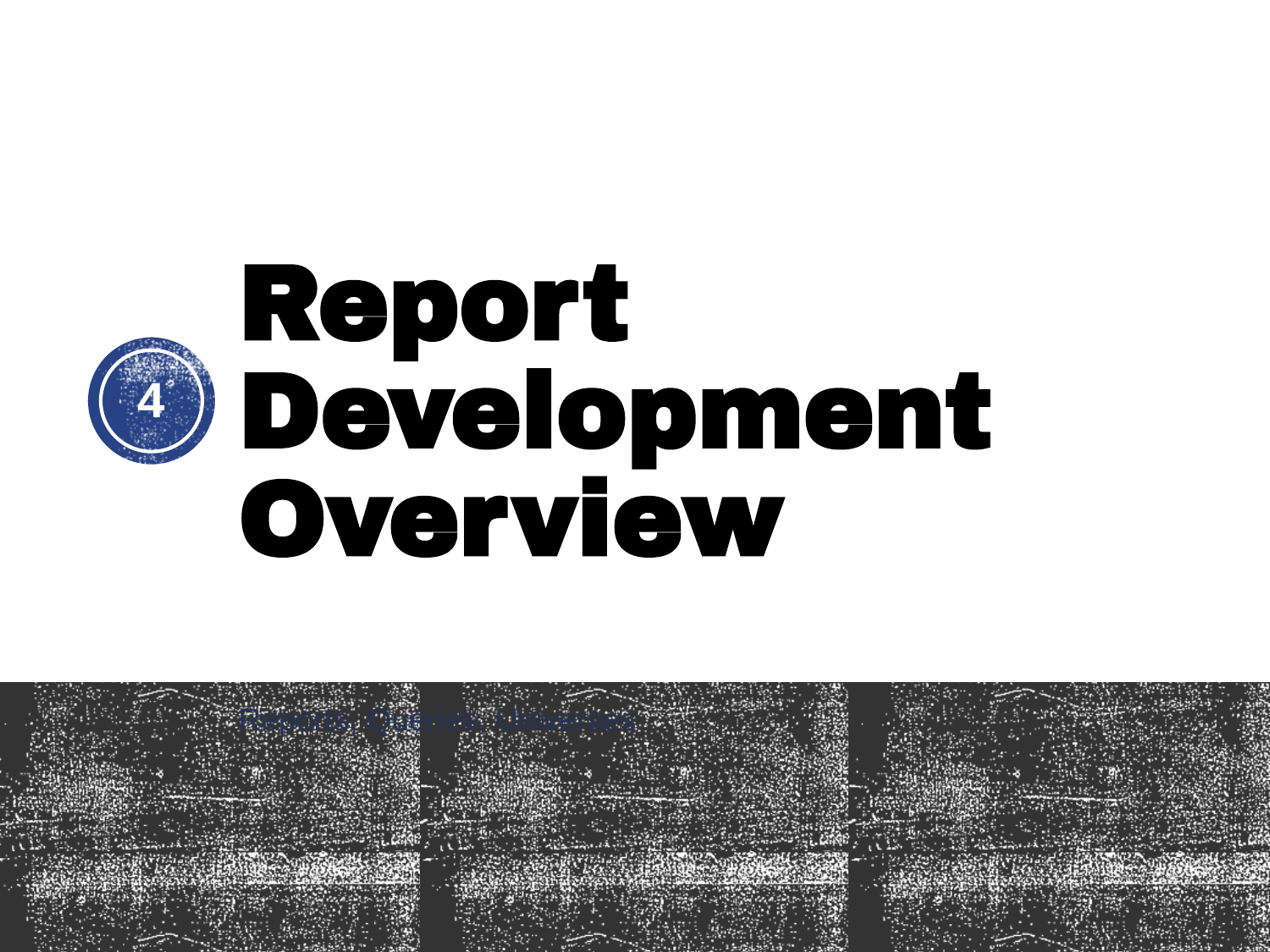

# Report Development Overview
4
Reports, Queries, Universes